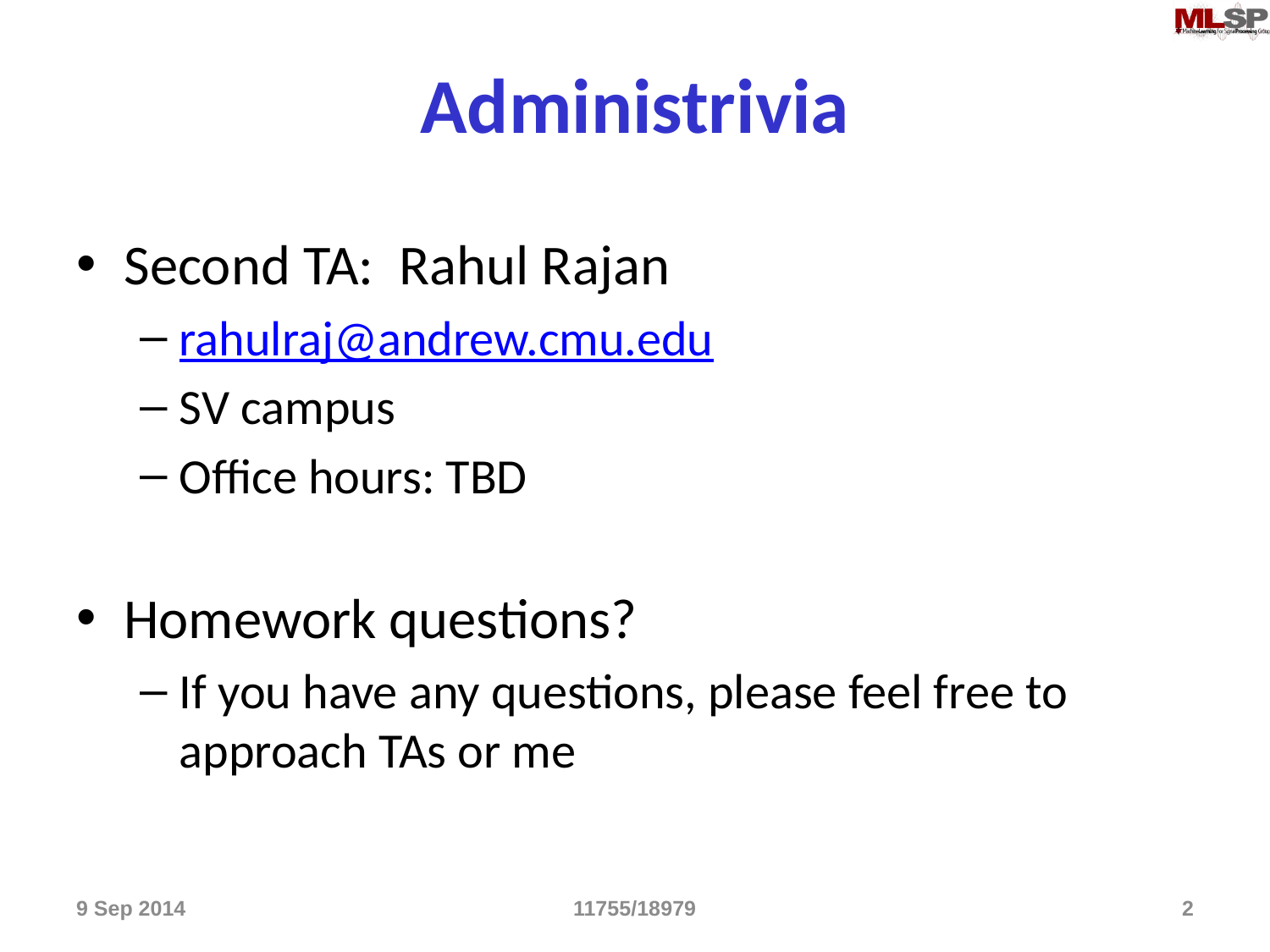

# Administrivia
Second TA:  Rahul Rajan
rahulraj@andrew.cmu.edu
SV campus
Office hours: TBD

Homework questions?
If you have any questions, please feel free to approach TAs or me

9 Sep 2014
11755/18979
2